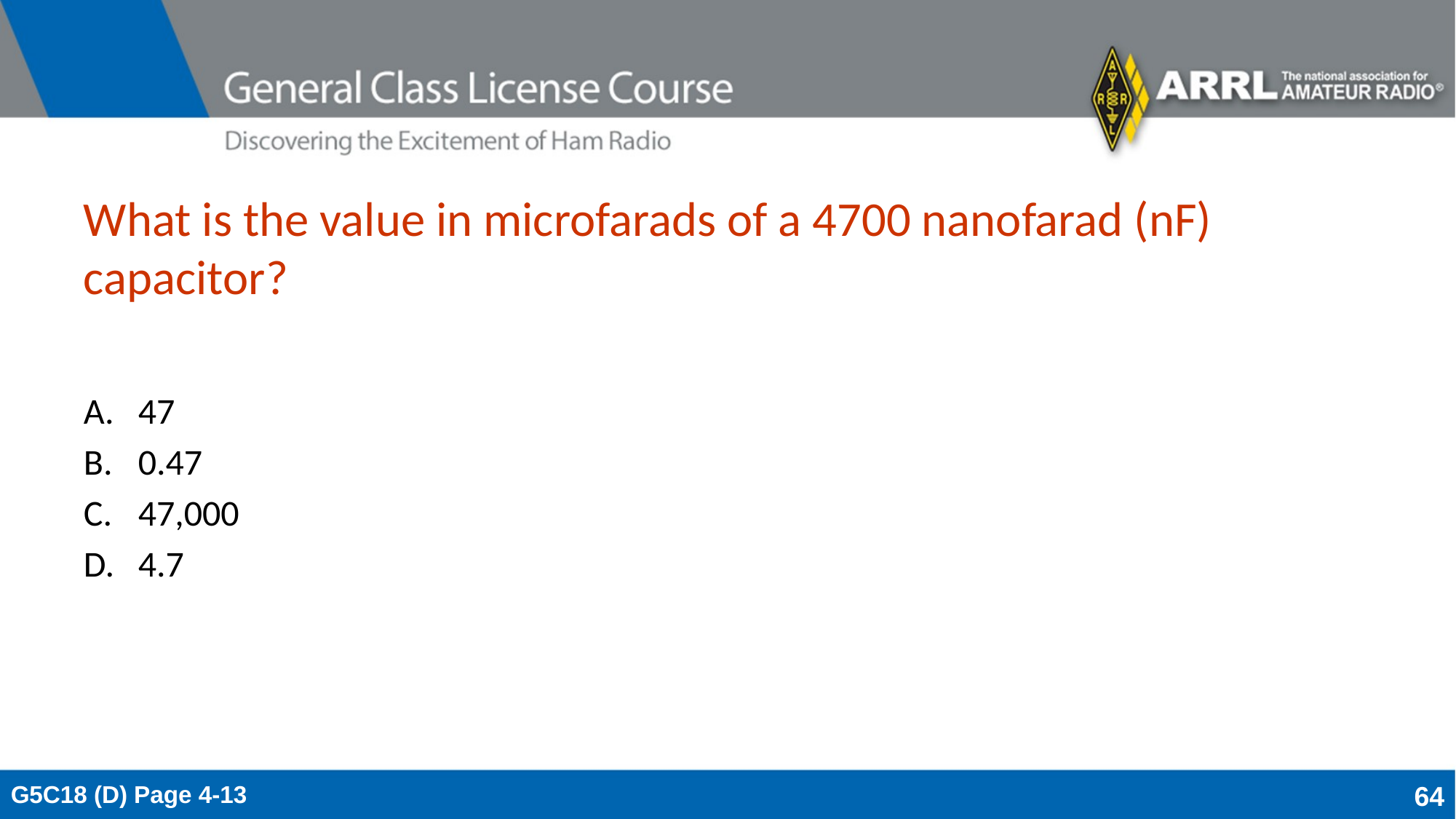

# What is the value in microfarads of a 4700 nanofarad (nF) capacitor?
47
0.47
47,000
4.7
G5C18 (D) Page 4-13
64